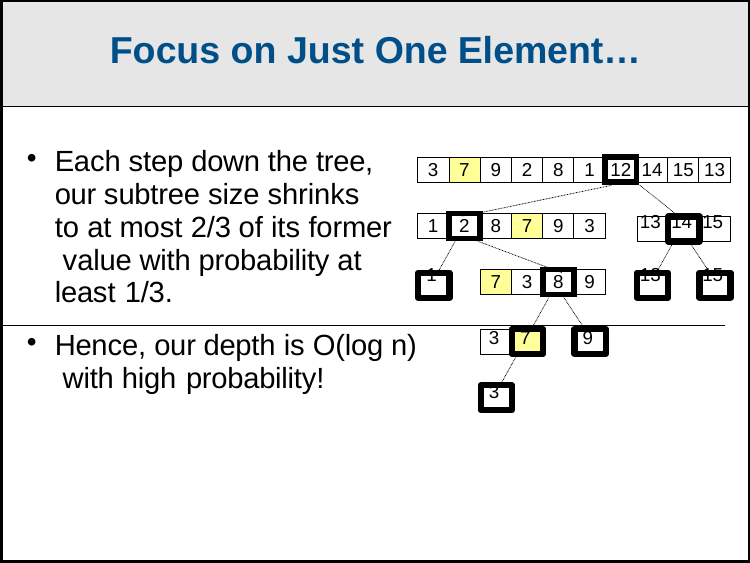

| Focus on Just One Element… |  |  |  |  |  |  |  |  |
| --- | --- | --- | --- | --- | --- | --- | --- | --- |
| Each step down the tree, our subtree size shrinks to at most 2/3 of its former value with probability at least 1/3. | 1 |  |  |  | 13 13 | 14 | 15 15 |  |
| Hence, our depth is O(log n) with high probability! |  | 3 3 | 7 | 9 |  |  |  |  |
|  |  |  |  |  |  |  |  |  |
| 3 | 7 | 9 | 2 | 8 | 1 | 12 | 14 | 15 | 13 |
| --- | --- | --- | --- | --- | --- | --- | --- | --- | --- |

| 1 | 2 | 8 | 7 | 9 | 3 |
| --- | --- | --- | --- | --- | --- |

| 7 | 3 | 8 | 9 |
| --- | --- | --- | --- |